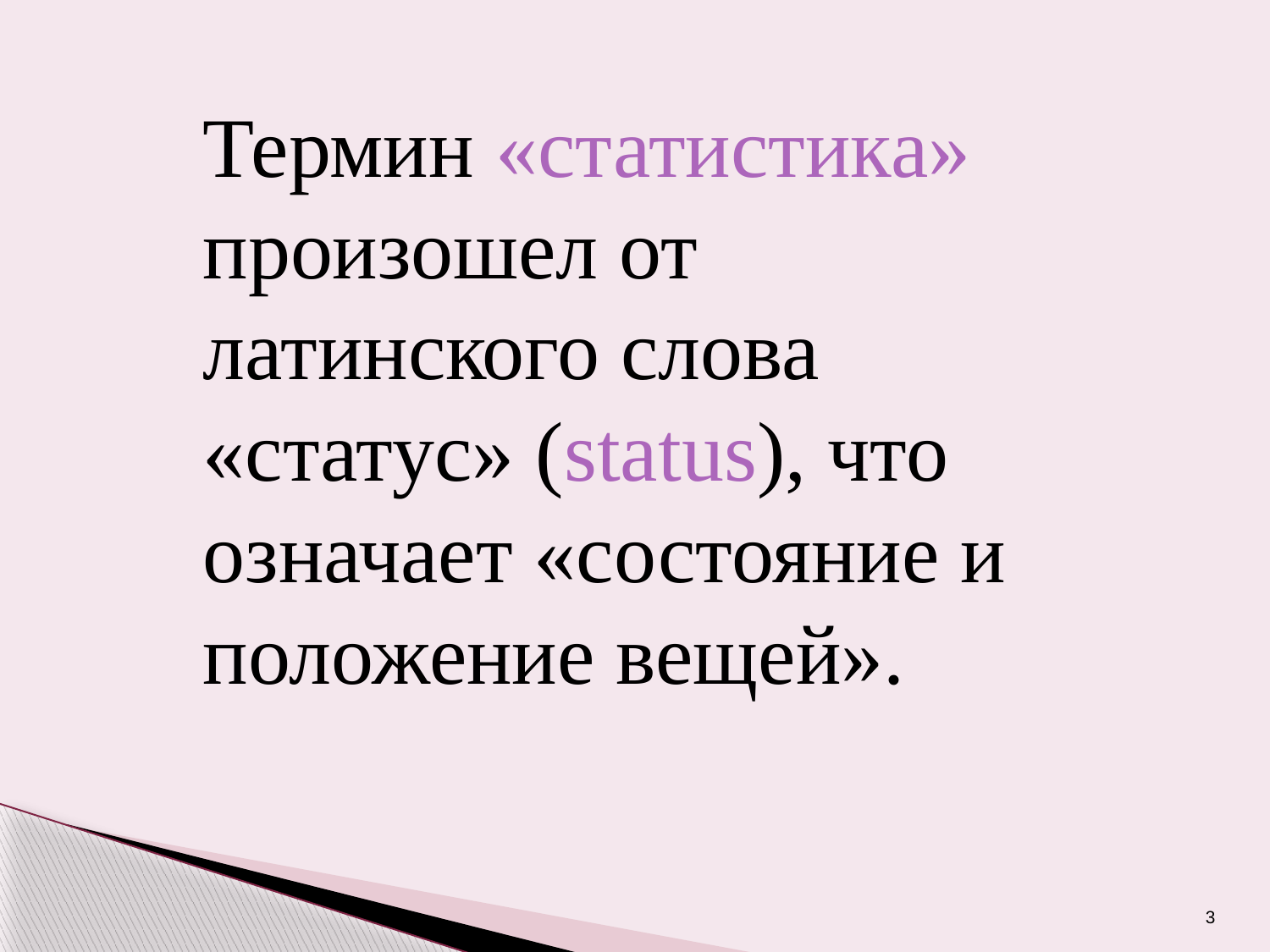

Термин «статистика» произошел от латинского слова «статус» (status), что означает «состояние и положение вещей».
3